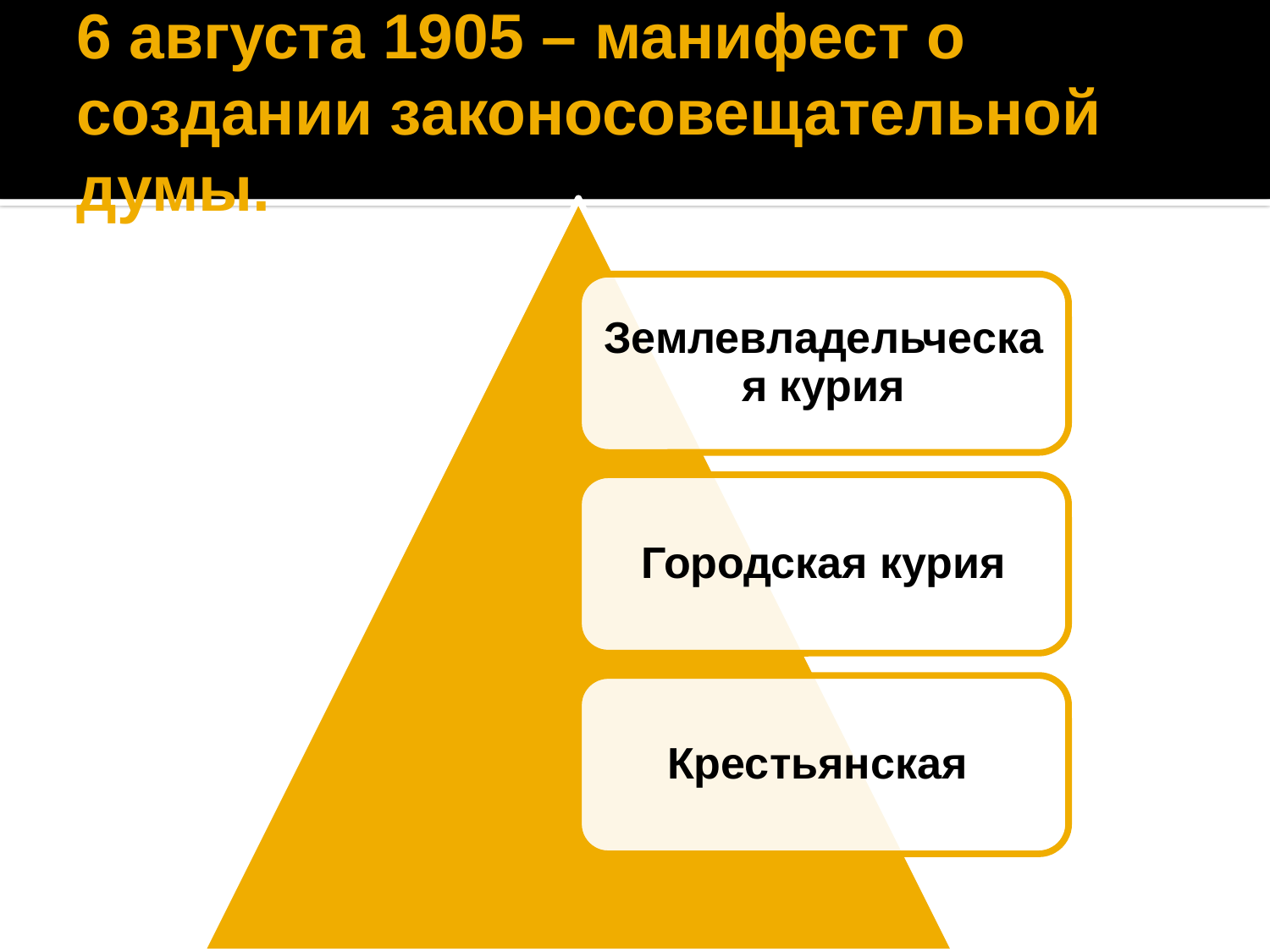

# 6 августа 1905 – манифест о создании законосовещательной думы.
Землевладельческая курия
Городская курия
Крестьянская